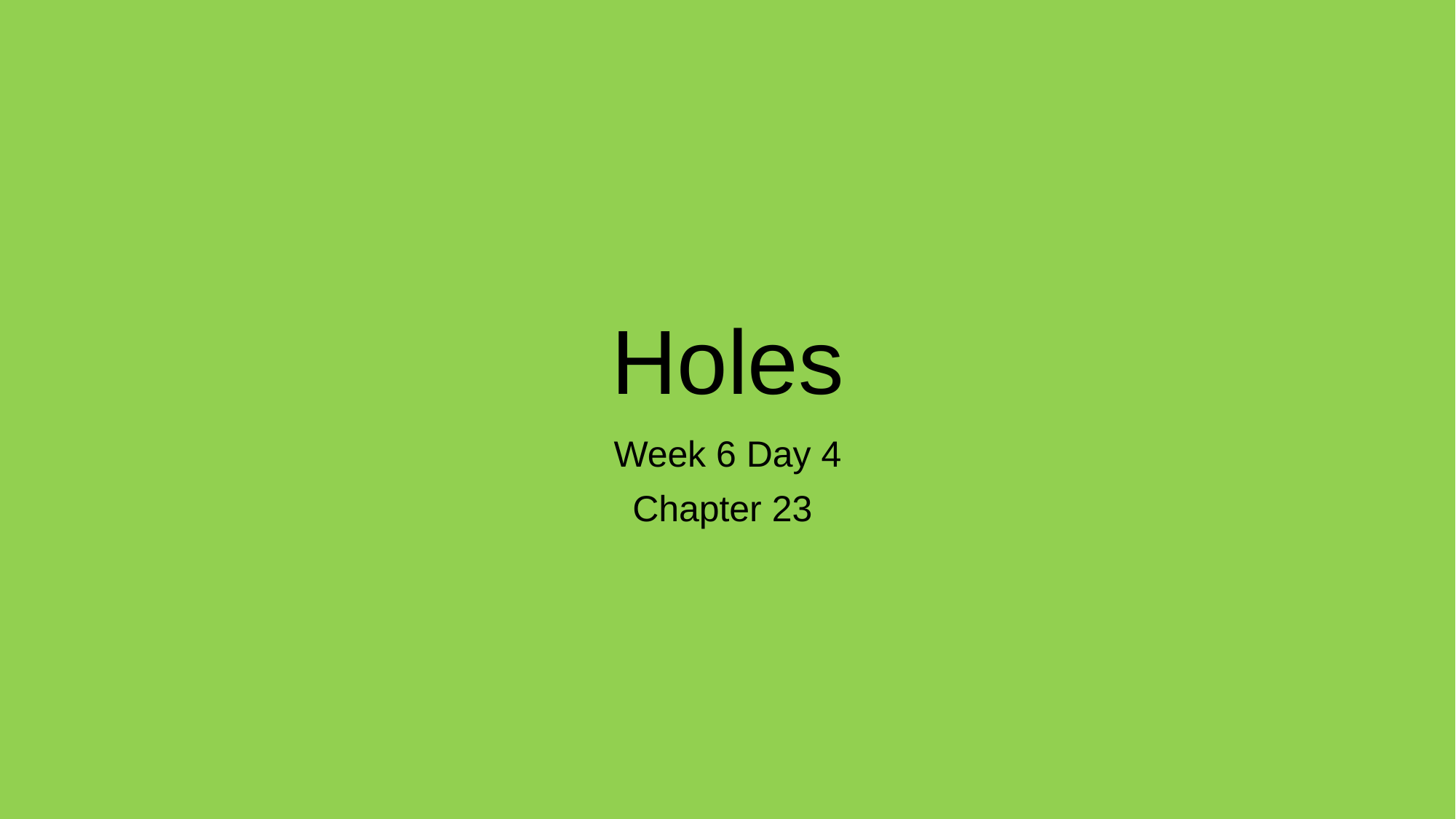

# Holes
Week 6 Day 4
Chapter 23